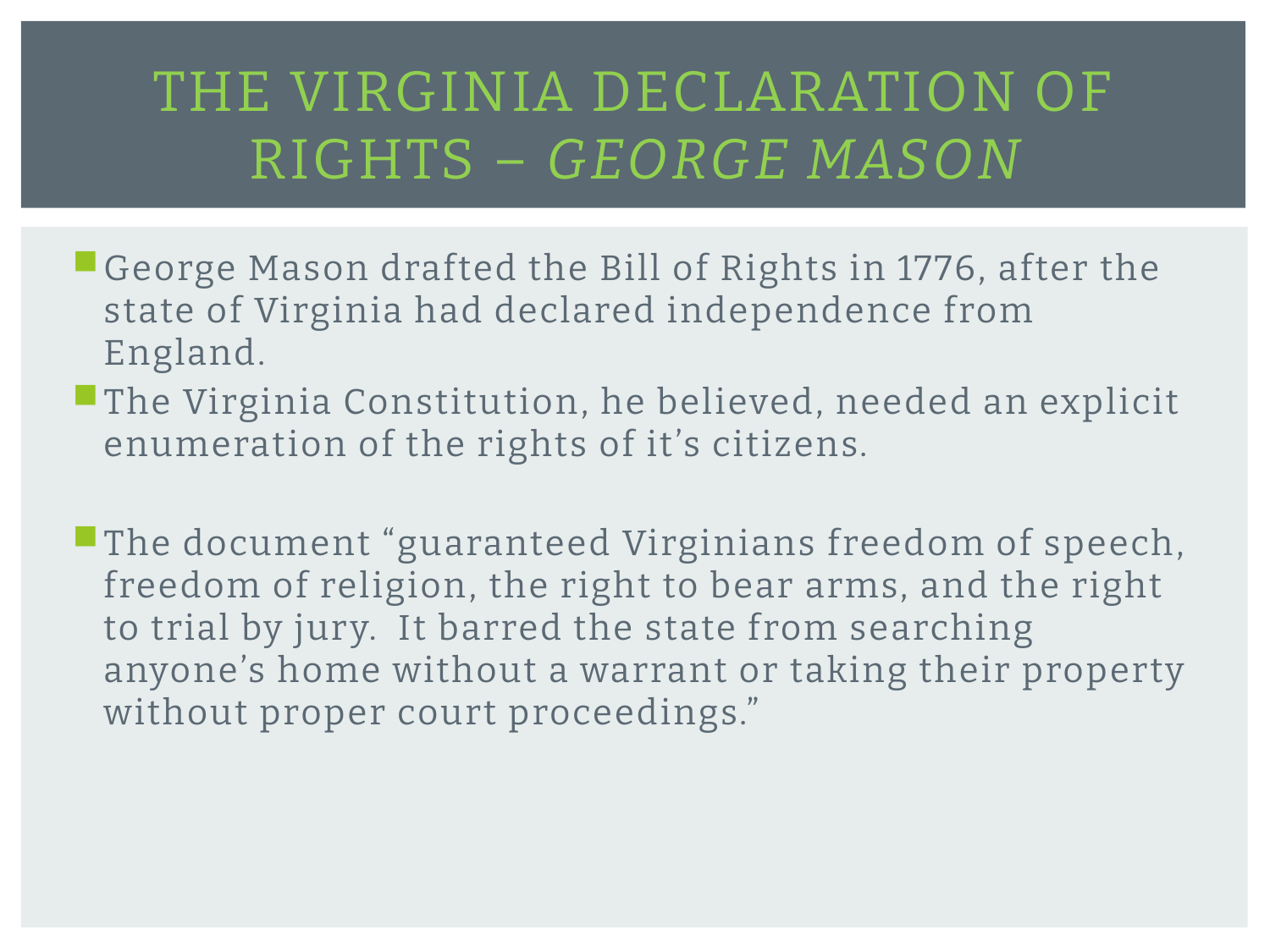

# The Virginia declaration of Rights – George Mason
George Mason drafted the Bill of Rights in 1776, after the state of Virginia had declared independence from England.
The Virginia Constitution, he believed, needed an explicit enumeration of the rights of it’s citizens.

The document “guaranteed Virginians freedom of speech, freedom of religion, the right to bear arms, and the right to trial by jury.  It barred the state from searching anyone’s home without a warrant or taking their property without proper court proceedings.”